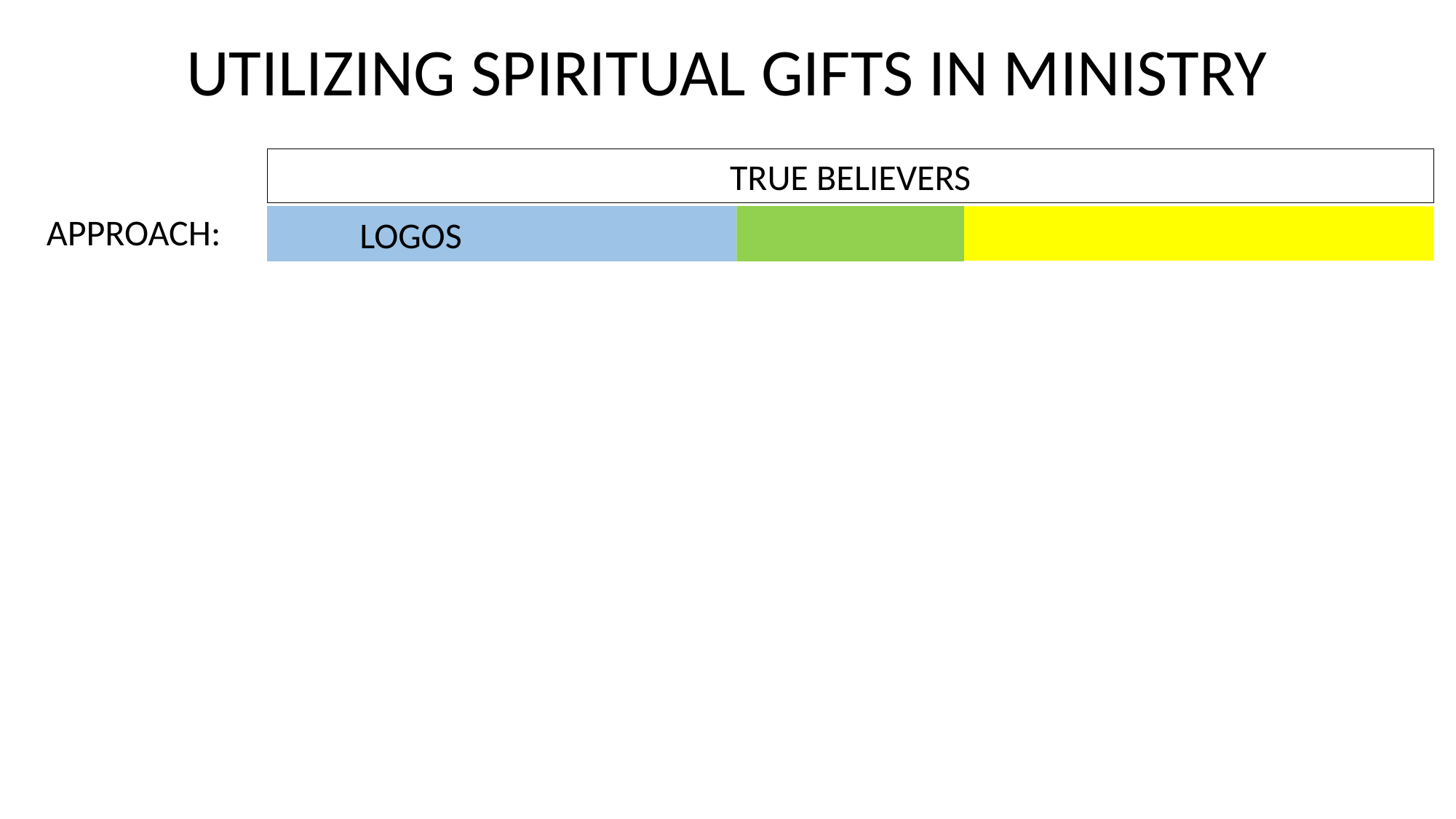

# UTILIZING SPIRITUAL GIFTS IN MINISTRY
TRUE BELIEVERS
APPROACH:
          LOGOS